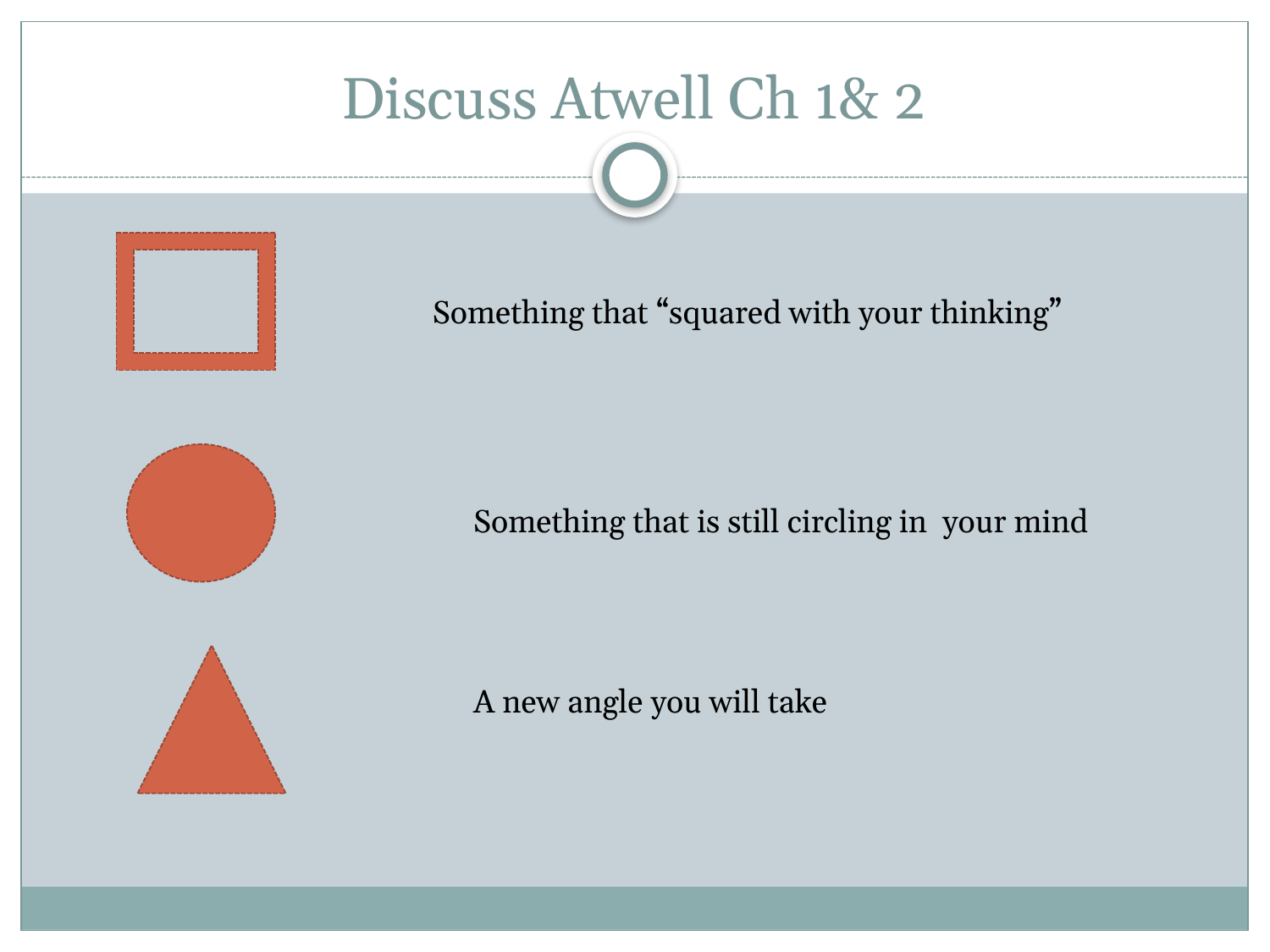

# Discuss Atwell Ch 1& 2

			    	Something that is still circling in  your mind

				A new angle you will take

Something that “squared with your thinking”